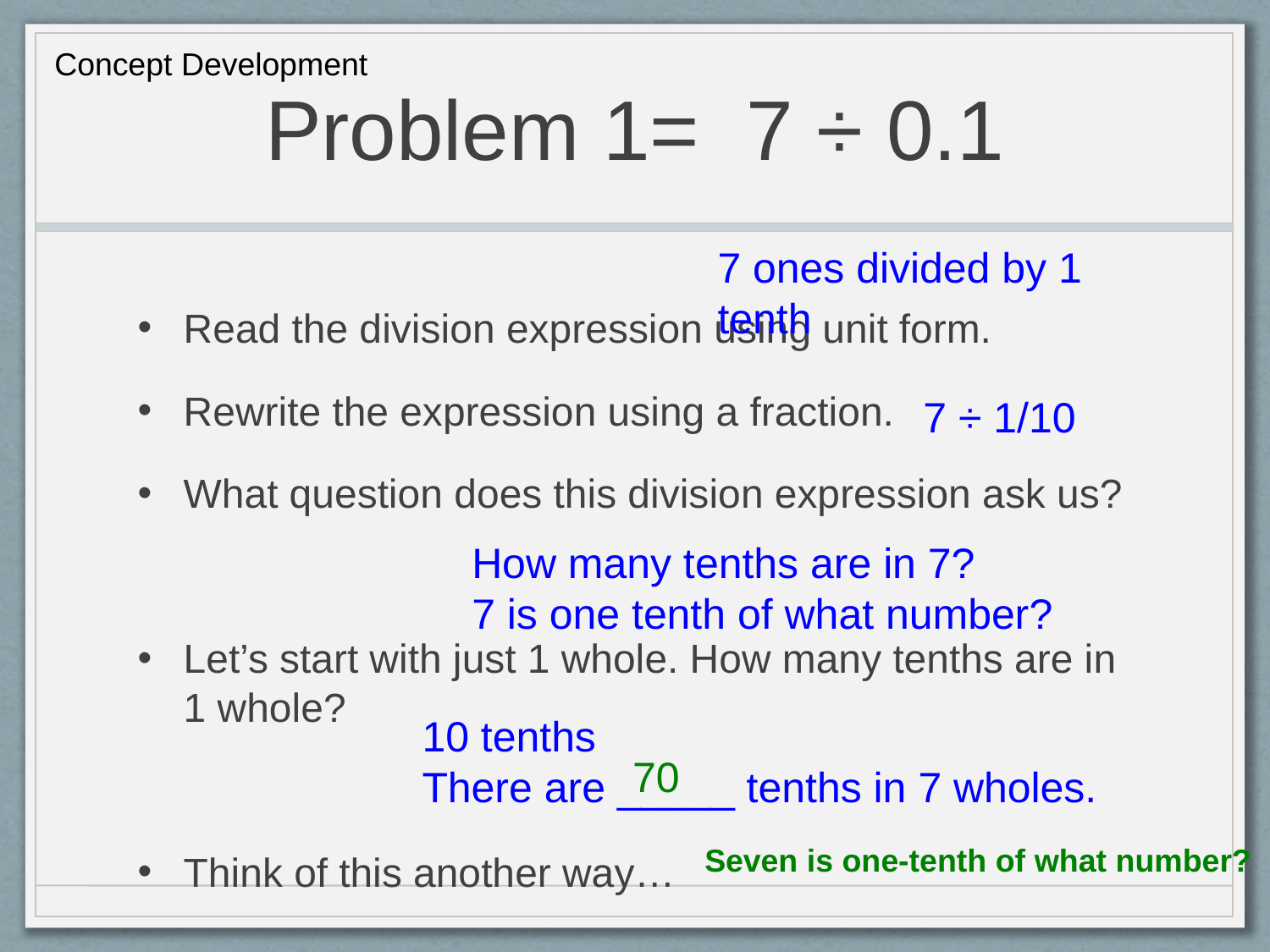

# Problem 1=  7 ÷ 0.1
Concept Development
7 ones divided by 1 tenth
Read the division expression using unit form.
Rewrite the expression using a fraction.
What question does this division expression ask us?

Let’s start with just 1 whole. How many tenths are in 1 whole?

Think of this another way…
7 ÷ 1/10
How many tenths are in 7?
7 is one tenth of what number?
10 tenths
There are _____ tenths in 7 wholes.
70
Seven is one-tenth of what number?